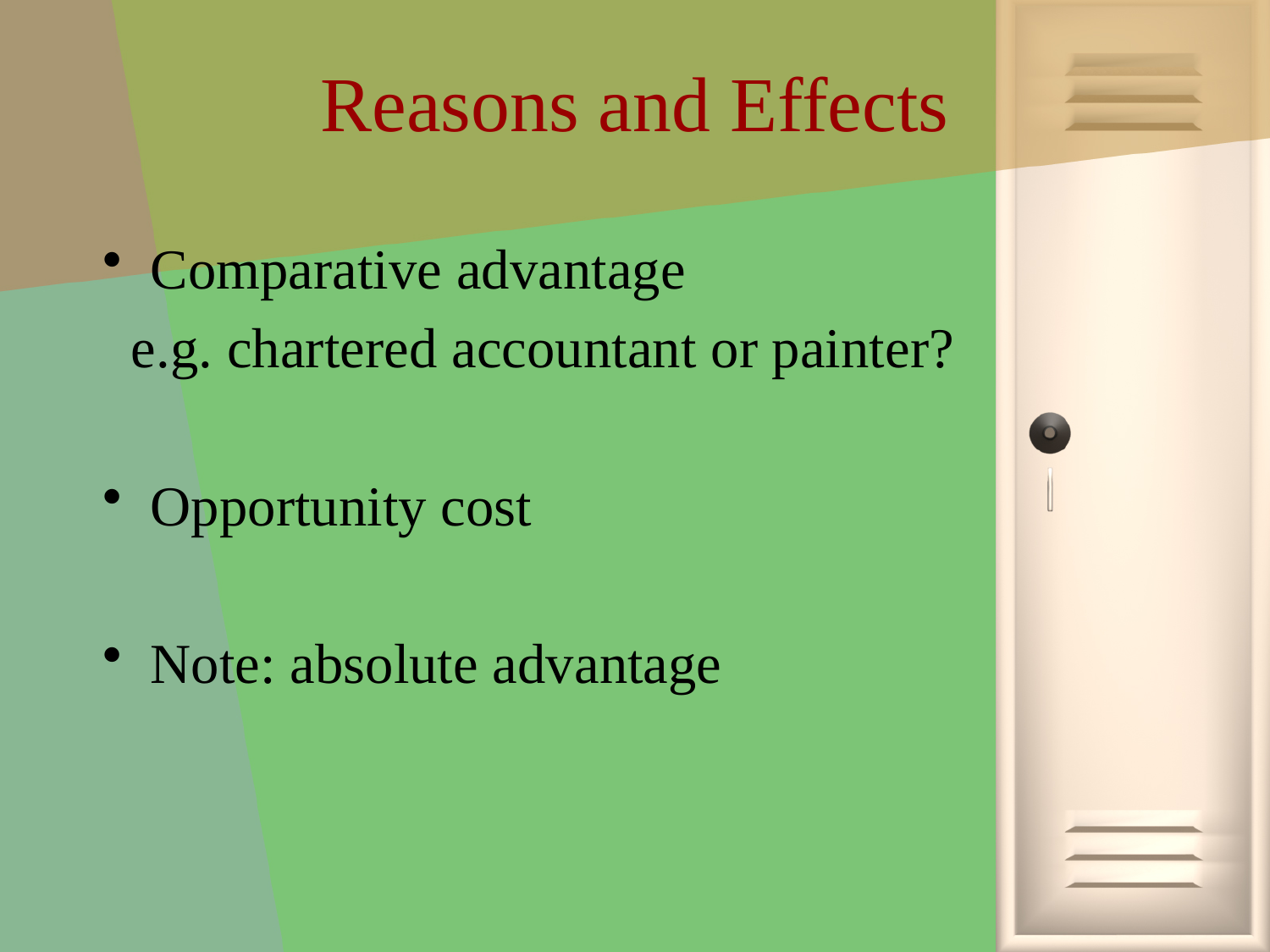

# Reasons and Effects
Comparative advantage
  e.g. chartered accountant or painter?

Opportunity cost

Note: absolute advantage